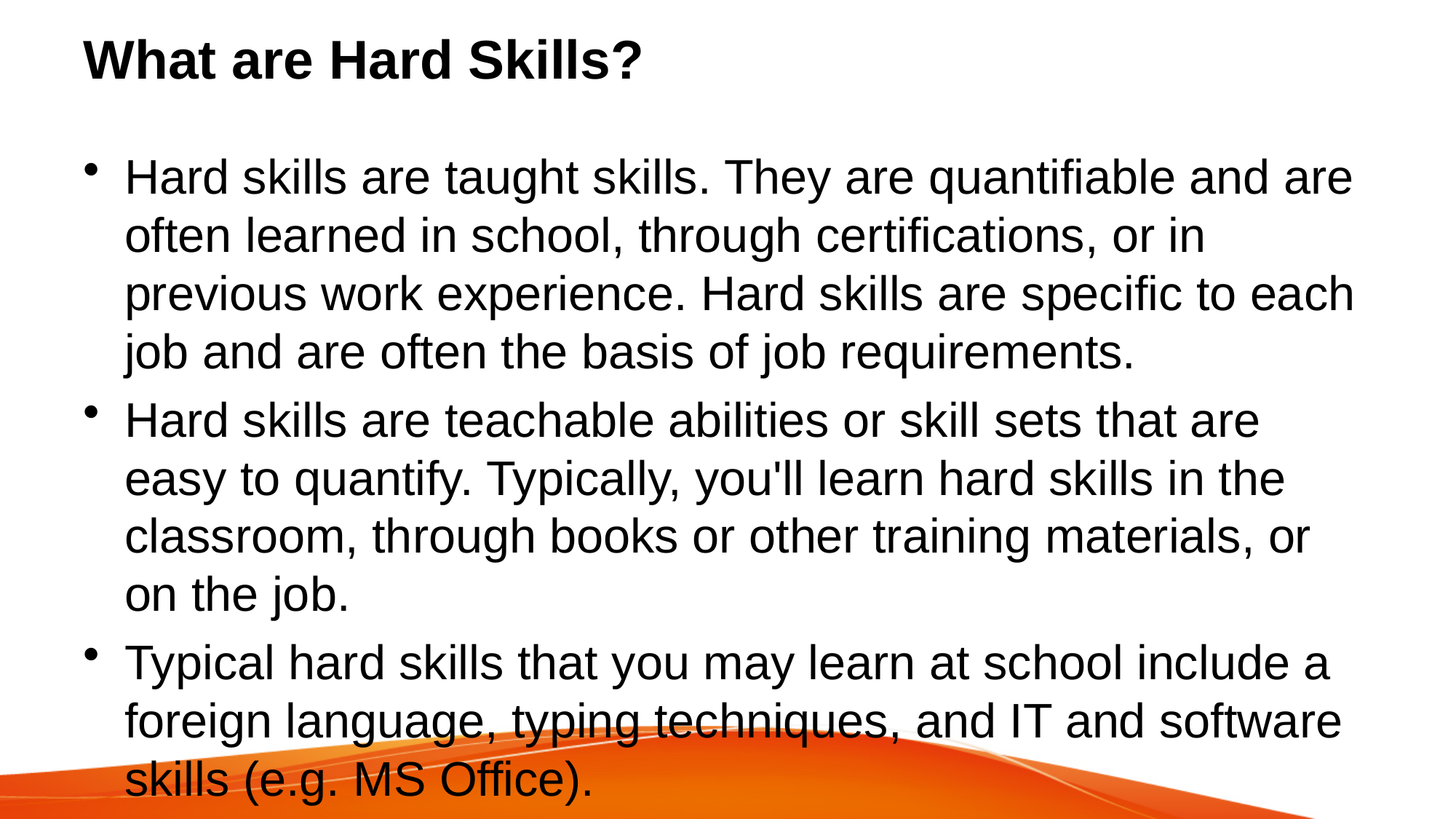

# What are Hard Skills?
Hard skills are taught skills. They are quantifiable and are often learned in school, through certifications, or in previous work experience. Hard skills are specific to each job and are often the basis of job requirements.
Hard skills are teachable abilities or skill sets that are easy to quantify. Typically, you'll learn hard skills in the classroom, through books or other training materials, or on the job.
Typical hard skills that you may learn at school include a foreign language, typing techniques, and IT and software skills (e.g. MS Office).